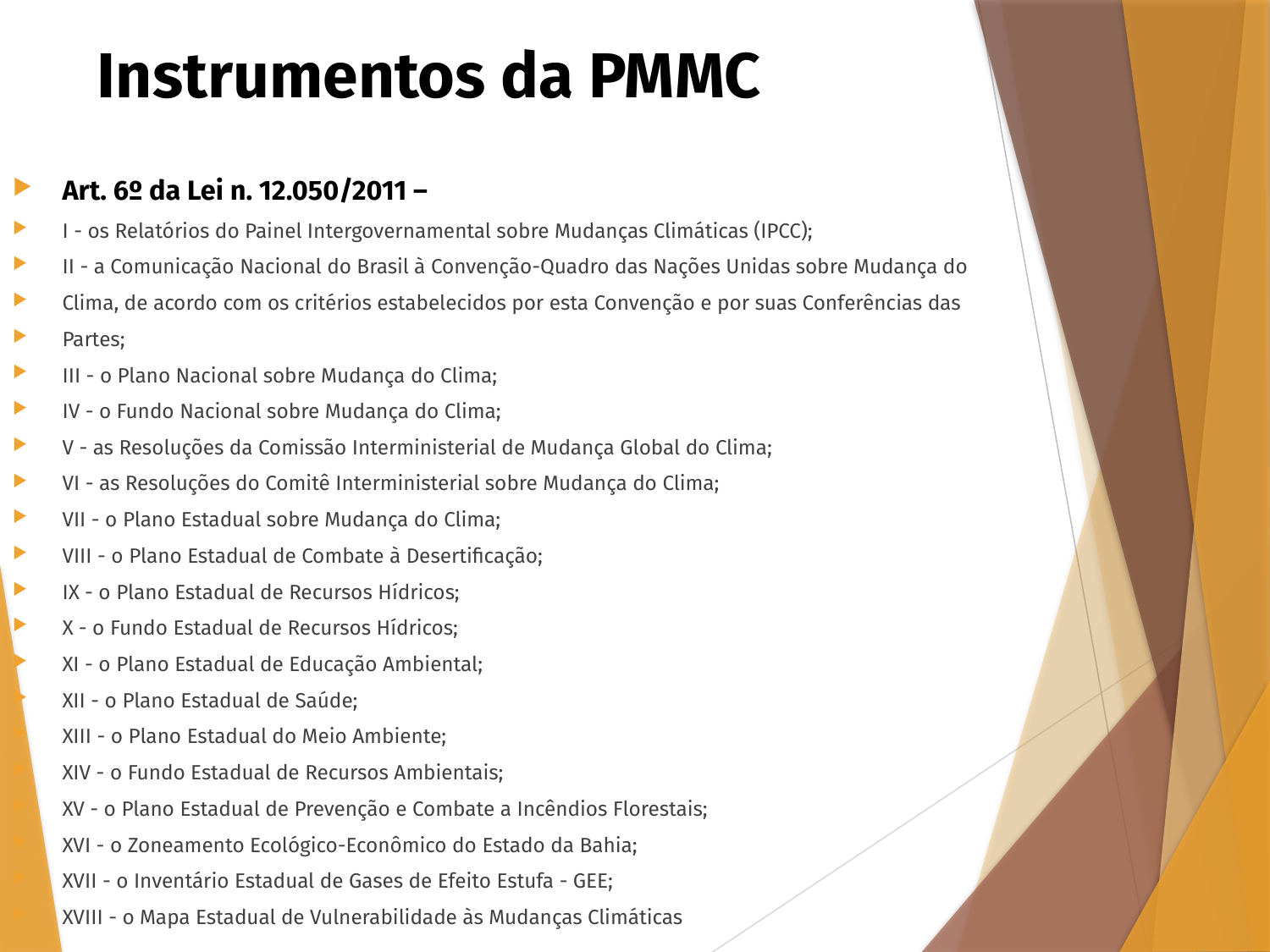

# Instrumentos da PMMC

Art. 6º da Lei n. 12.050/2011 –
I - os Relatórios do Painel Intergovernamental sobre Mudanças Climáticas (IPCC);
II - a Comunicação Nacional do Brasil à Convenção-Quadro das Nações Unidas sobre Mudança do
Clima, de acordo com os critérios estabelecidos por esta Convenção e por suas Conferências das
Partes;
III - o Plano Nacional sobre Mudança do Clima;
IV - o Fundo Nacional sobre Mudança do Clima;
V - as Resoluções da Comissão Interministerial de Mudança Global do Clima;
VI - as Resoluções do Comitê Interministerial sobre Mudança do Clima;
VII - o Plano Estadual sobre Mudança do Clima;
VIII - o Plano Estadual de Combate à Desertificação;
IX - o Plano Estadual de Recursos Hídricos;
X - o Fundo Estadual de Recursos Hídricos;
XI - o Plano Estadual de Educação Ambiental;
XII - o Plano Estadual de Saúde;
XIII - o Plano Estadual do Meio Ambiente;
XIV - o Fundo Estadual de Recursos Ambientais;
XV - o Plano Estadual de Prevenção e Combate a Incêndios Florestais;
XVI - o Zoneamento Ecológico-Econômico do Estado da Bahia;
XVII - o Inventário Estadual de Gases de Efeito Estufa - GEE;
XVIII - o Mapa Estadual de Vulnerabilidade às Mudanças Climáticas